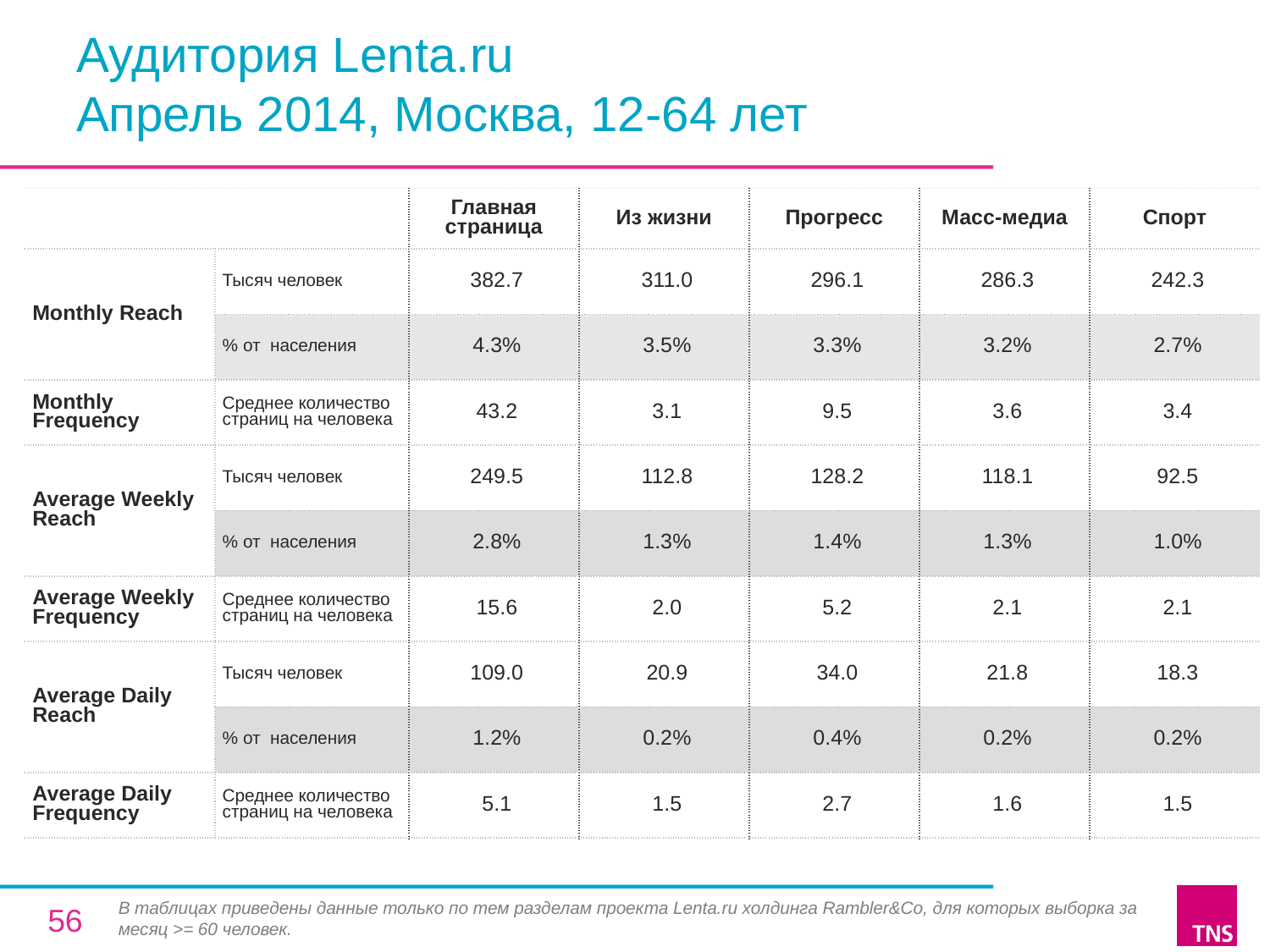

# Аудитория Lenta.ru Апрель 2014, Москва, 12-64 лет
|  |  | Главная страница | Из жизни | Прогресс | Масс-медиа | Спорт |
| --- | --- | --- | --- | --- | --- | --- |
| Monthly Reach | Тысяч человек | 382.7 | 311.0 | 296.1 | 286.3 | 242.3 |
|  | % от населения | 4.3% | 3.5% | 3.3% | 3.2% | 2.7% |
| Monthly Frequency | Среднее количество страниц на человека | 43.2 | 3.1 | 9.5 | 3.6 | 3.4 |
| Average Weekly Reach | Тысяч человек | 249.5 | 112.8 | 128.2 | 118.1 | 92.5 |
|  | % от населения | 2.8% | 1.3% | 1.4% | 1.3% | 1.0% |
| Average Weekly Frequency | Среднее количество страниц на человека | 15.6 | 2.0 | 5.2 | 2.1 | 2.1 |
| Average Daily Reach | Тысяч человек | 109.0 | 20.9 | 34.0 | 21.8 | 18.3 |
|  | % от населения | 1.2% | 0.2% | 0.4% | 0.2% | 0.2% |
| Average Daily Frequency | Среднее количество страниц на человека | 5.1 | 1.5 | 2.7 | 1.6 | 1.5 |
В таблицах приведены данные только по тем разделам проекта Lenta.ru холдинга Rambler&Co, для которых выборка за месяц >= 60 человек.
56